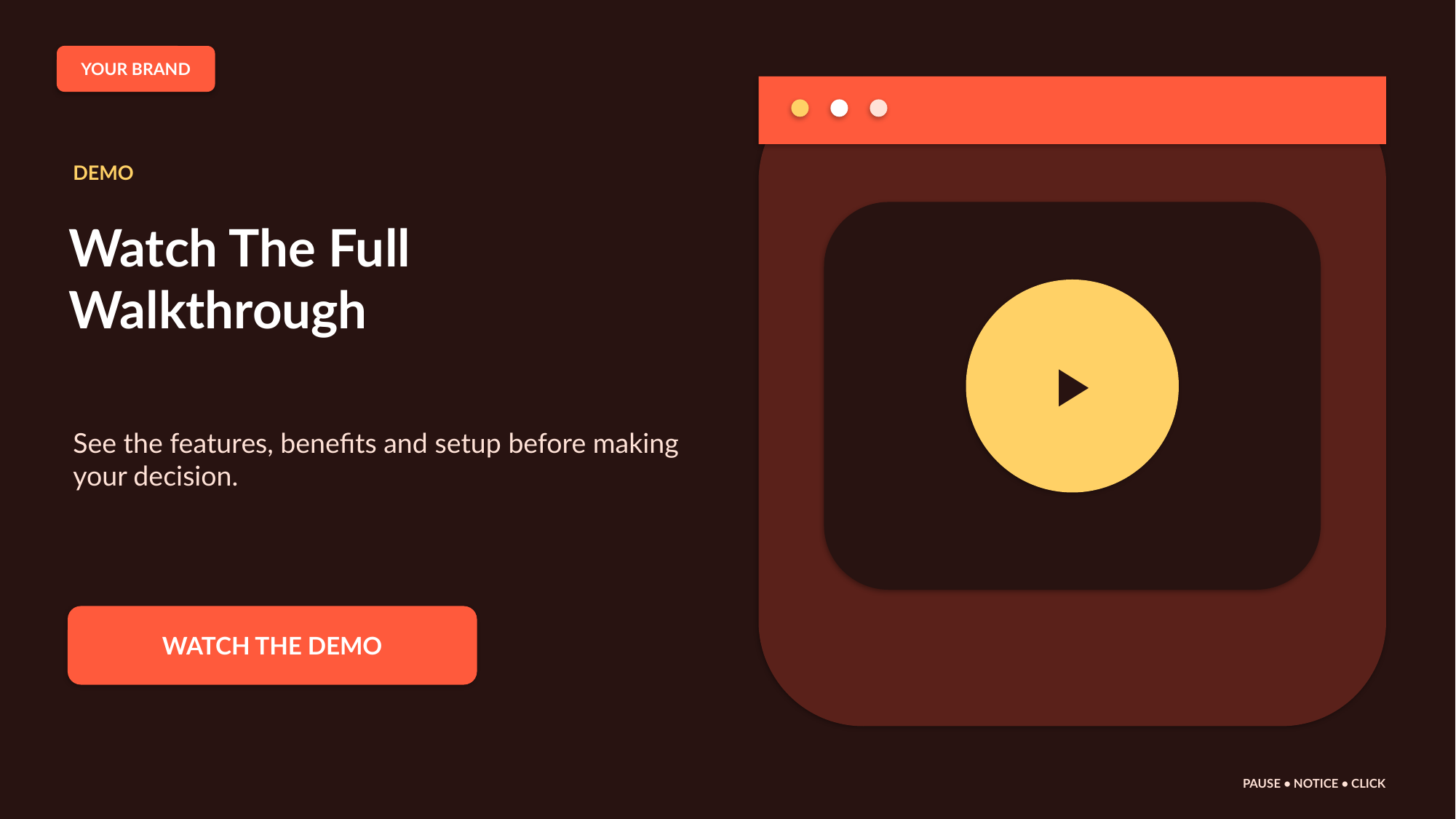

YOUR BRAND

DEMO

Watch The Full Walkthrough

▶
See the features, benefits and setup before making your decision.

WATCH THE DEMO
PAUSE • NOTICE • CLICK